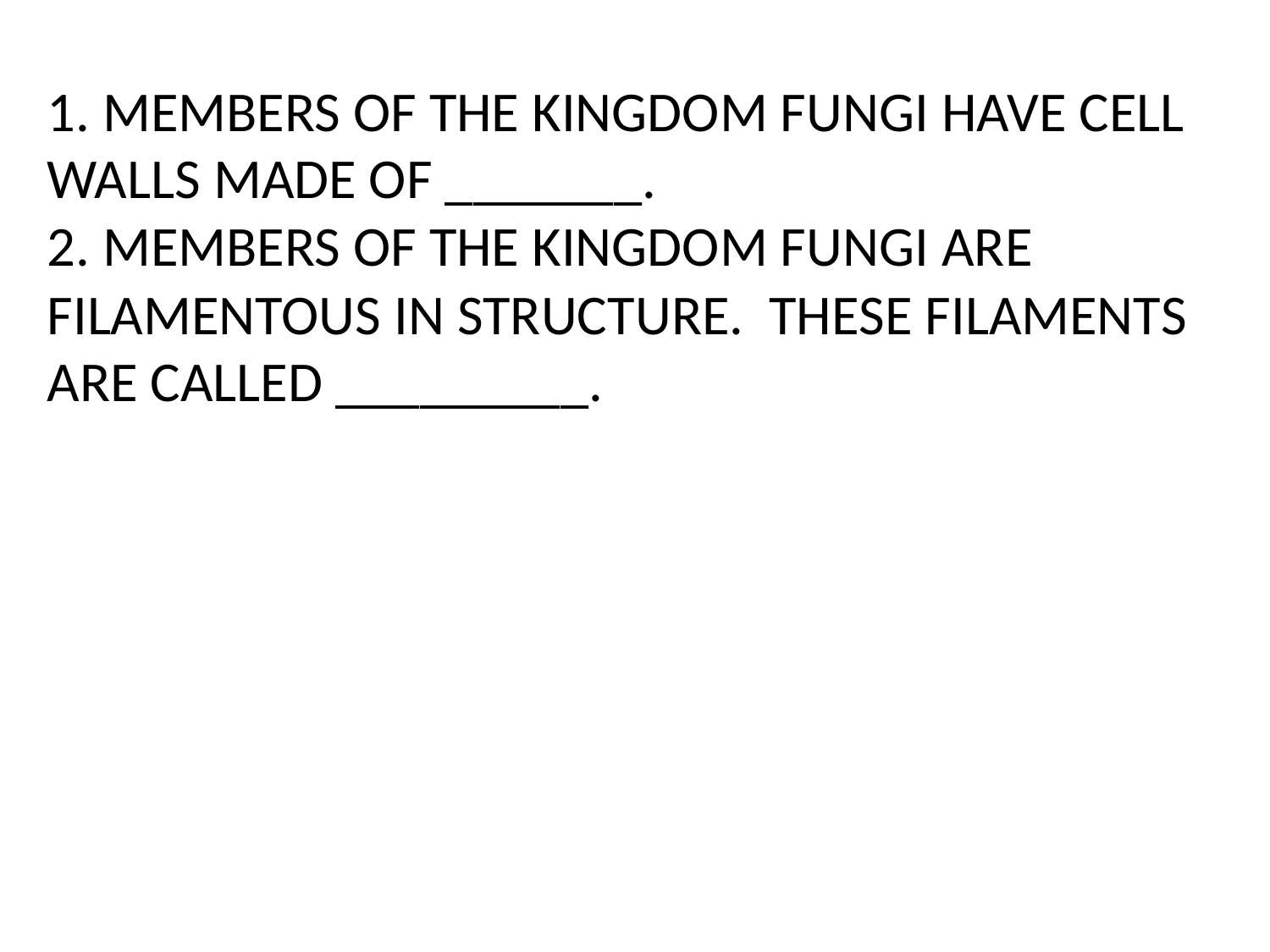

# 1. MEMBERS OF THE KINGDOM FUNGI HAVE CELL WALLS MADE OF _______. 2. MEMBERS OF THE KINGDOM FUNGI ARE FILAMENTOUS IN STRUCTURE.  THESE FILAMENTS ARE CALLED _________.